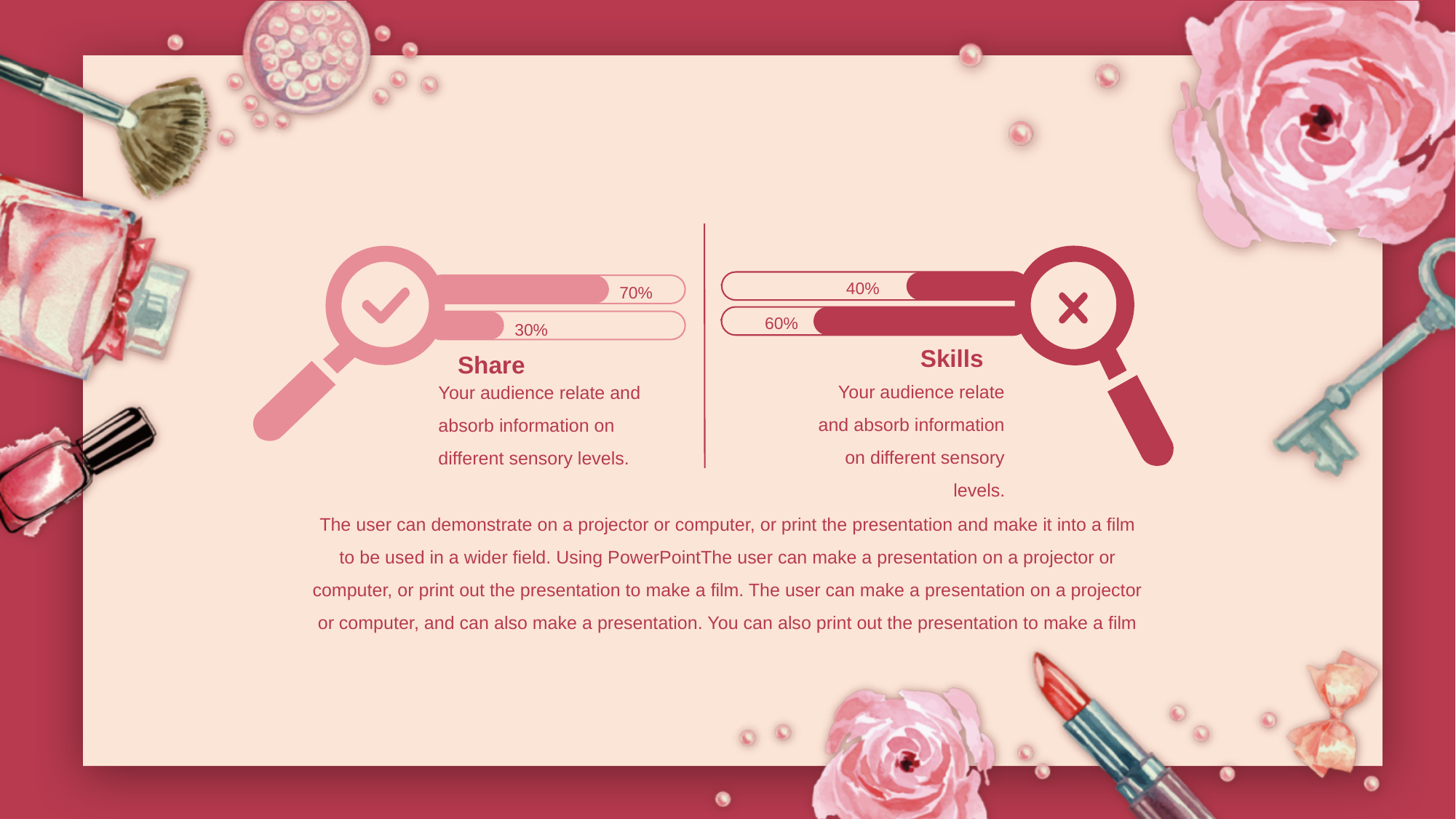

#

40%

70%

60%

30%

Skills
Share
Your audience relate and absorb information on different sensory levels.
Your audience relate and absorb information on different sensory levels.
The user can demonstrate on a projector or computer, or print the presentation and make it into a film to be used in a wider field. Using PowerPointThe user can make a presentation on a projector or computer, or print out the presentation to make a film. The user can make a presentation on a projector or computer, and can also make a presentation. You can also print out the presentation to make a film